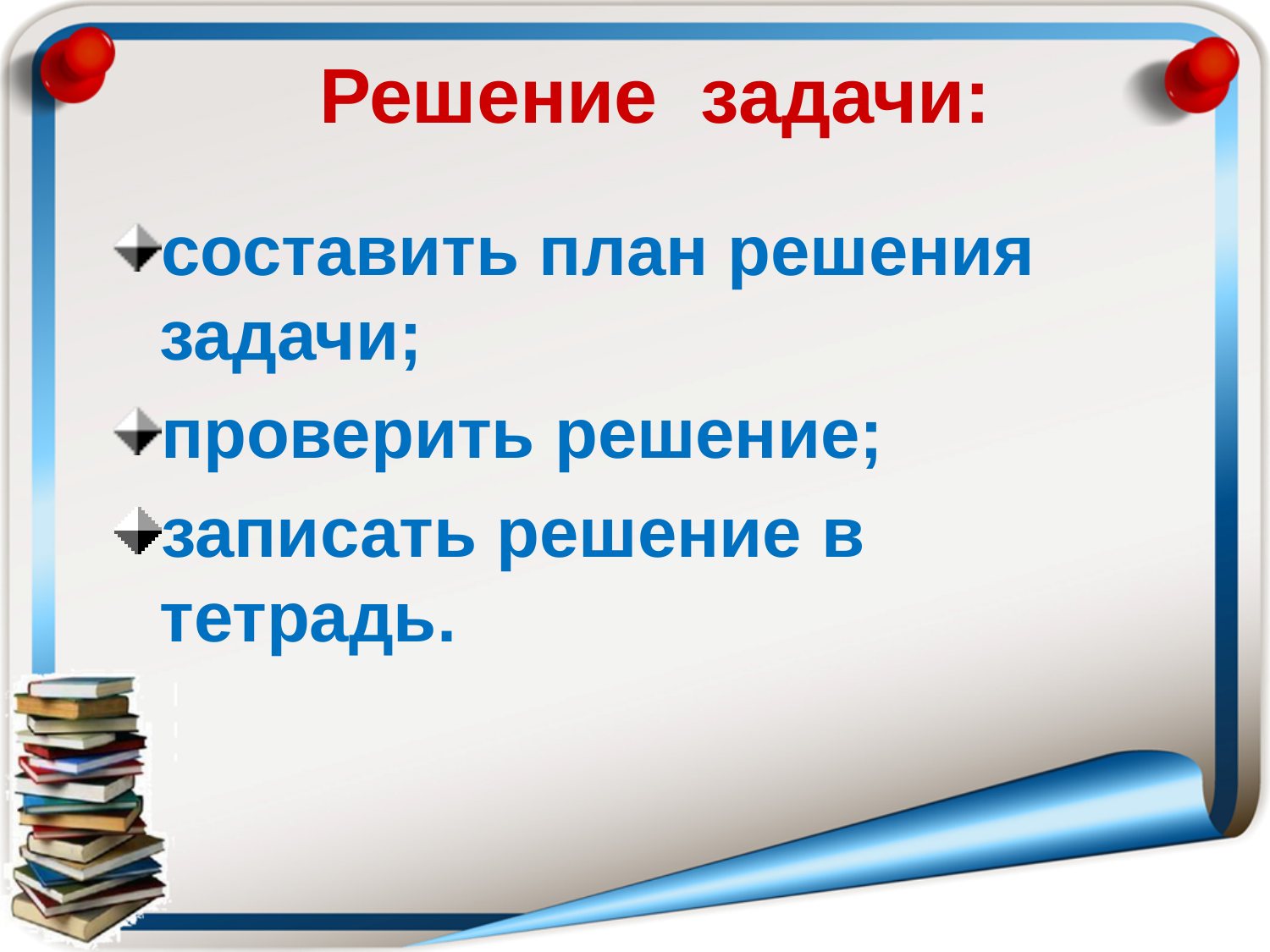

Решение  задачи:
составить план решения задачи;
проверить решение;
записать решение в тетрадь.